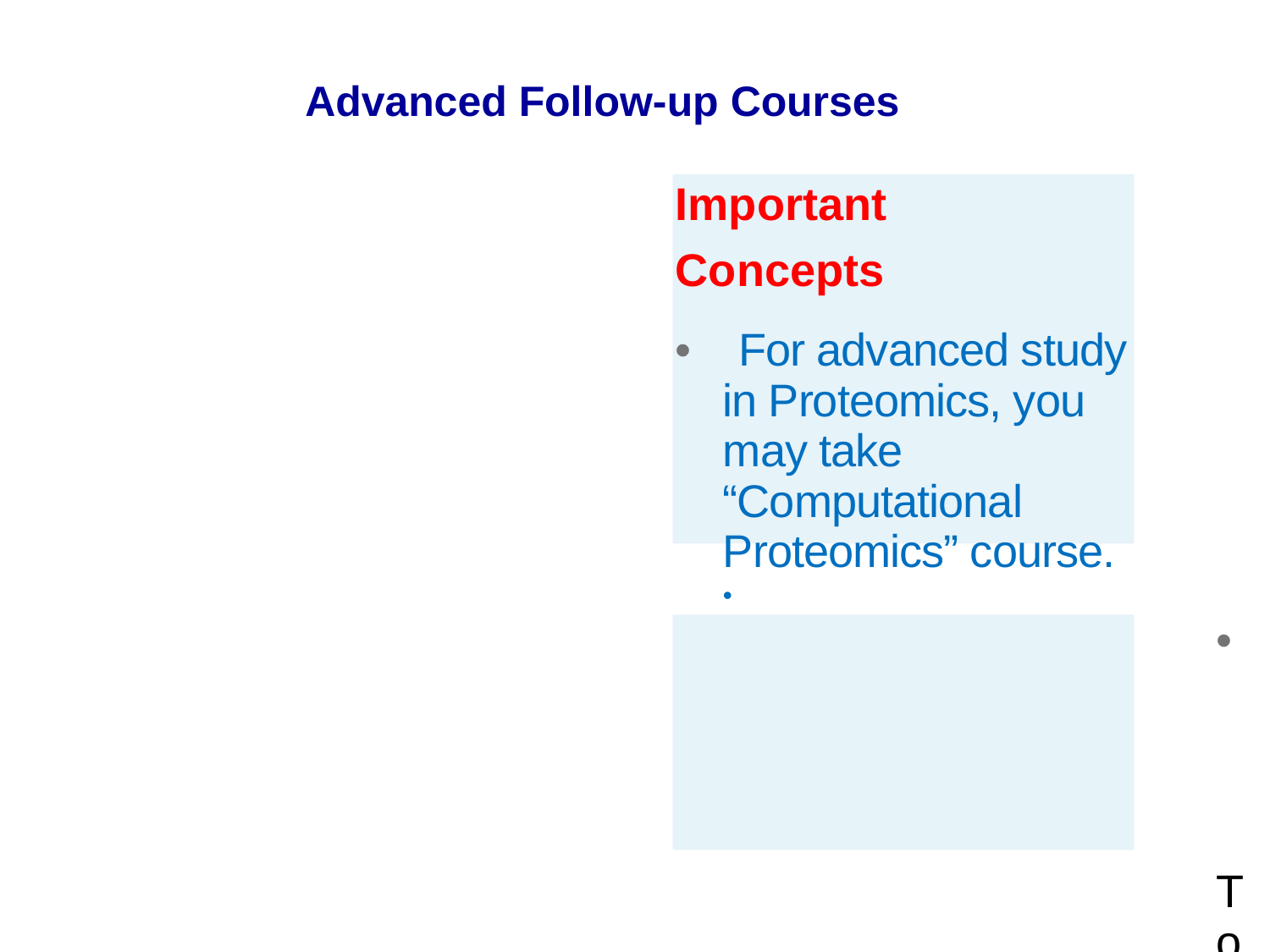

Advanced Follow-up Courses
Important
Concepts
•    For advanced study in Proteomics, you may take “Computational Proteomics” course. •
•    Topics:
Protein Sequencing, PTM search, Structure Modelling and PPI studies